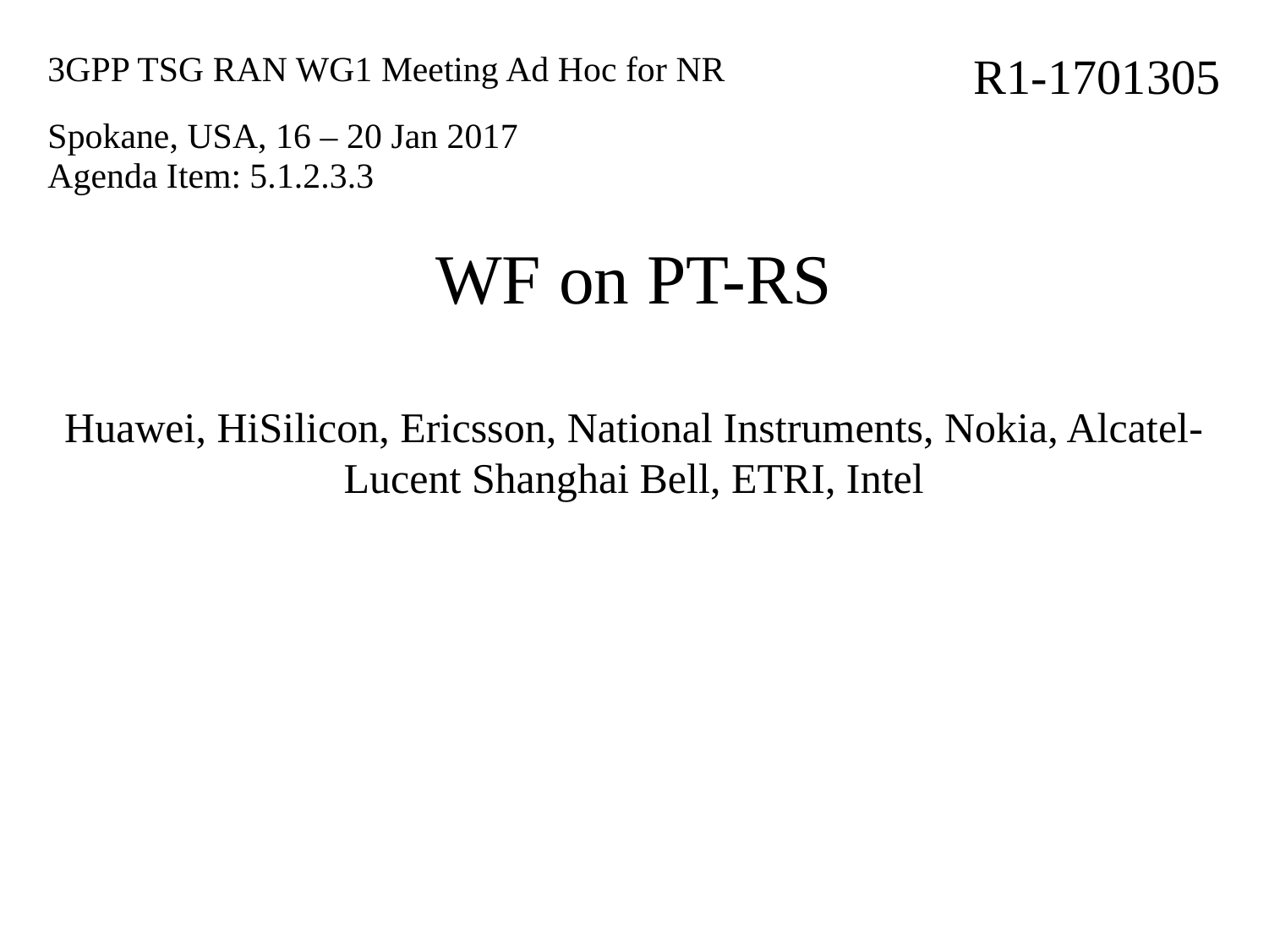

| 3GPP TSG RAN WG1 Meeting Ad Hoc for NR | R1-1701305 |
| --- | --- |
| Spokane, USA, 16 – 20 Jan 2017 Agenda Item: 5.1.2.3.3 |  |
# WF on PT-RS
Huawei, HiSilicon, Ericsson, National Instruments, Nokia, Alcatel-Lucent Shanghai Bell, ETRI, Intel